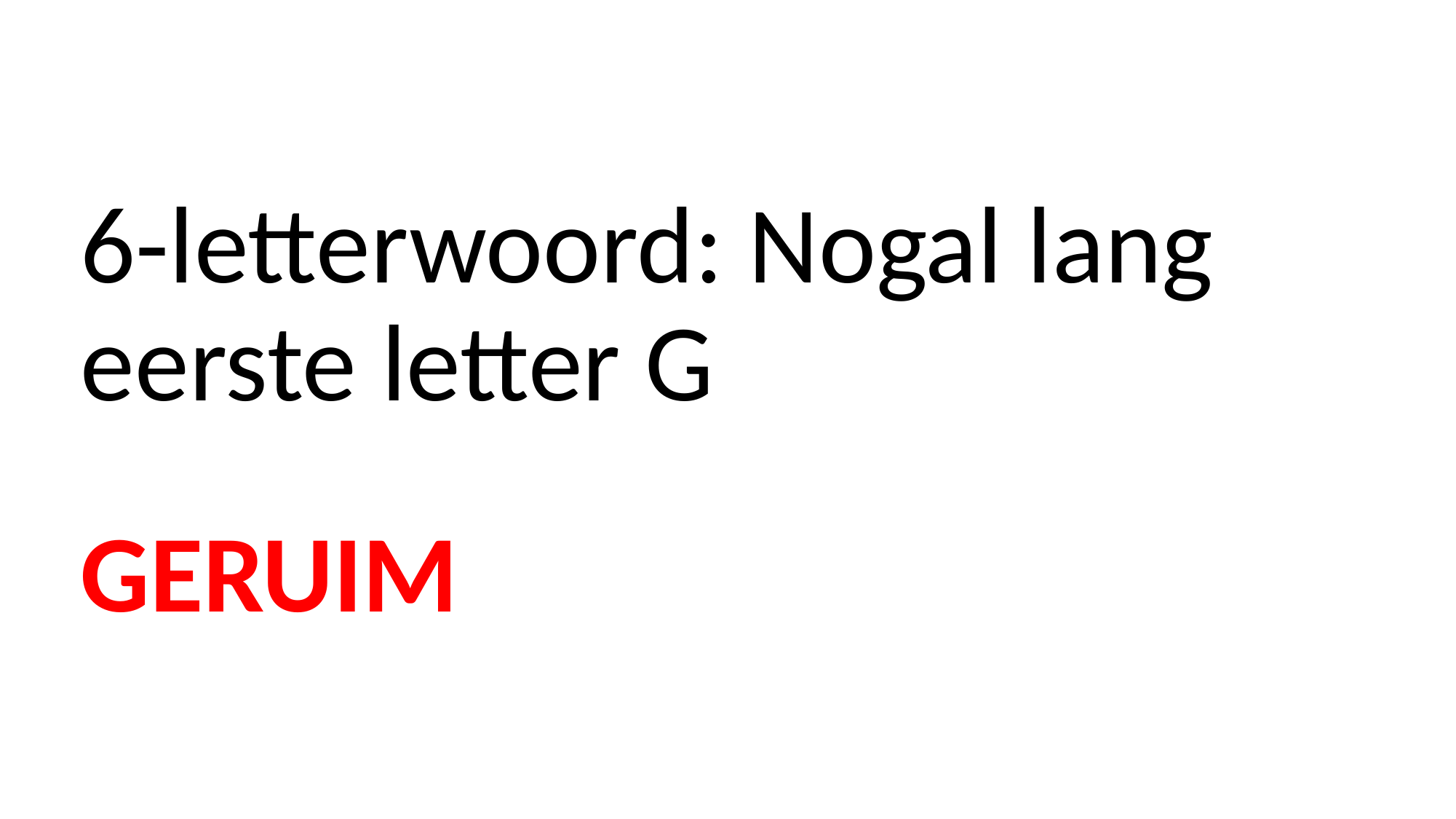

# 6-letterwoord: Nogal lang eerste letter G
GERUIM